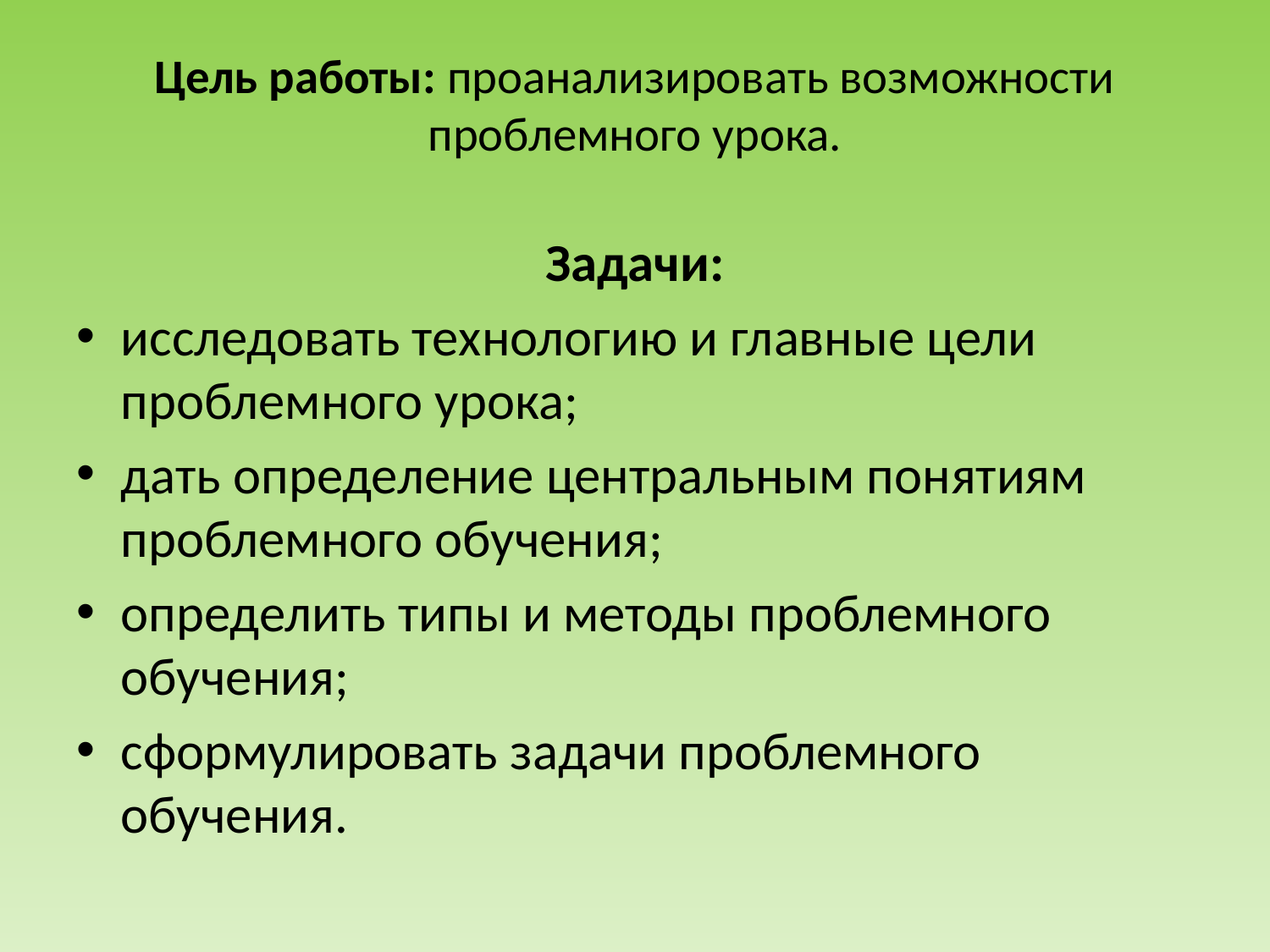

# Цель работы: проанализировать возможности проблемного урока.
Задачи:
исследовать технологию и главные цели проблемного урока;
дать определение центральным понятиям проблемного обучения;
определить типы и методы проблемного обучения;
сформулировать задачи проблемного обучения.